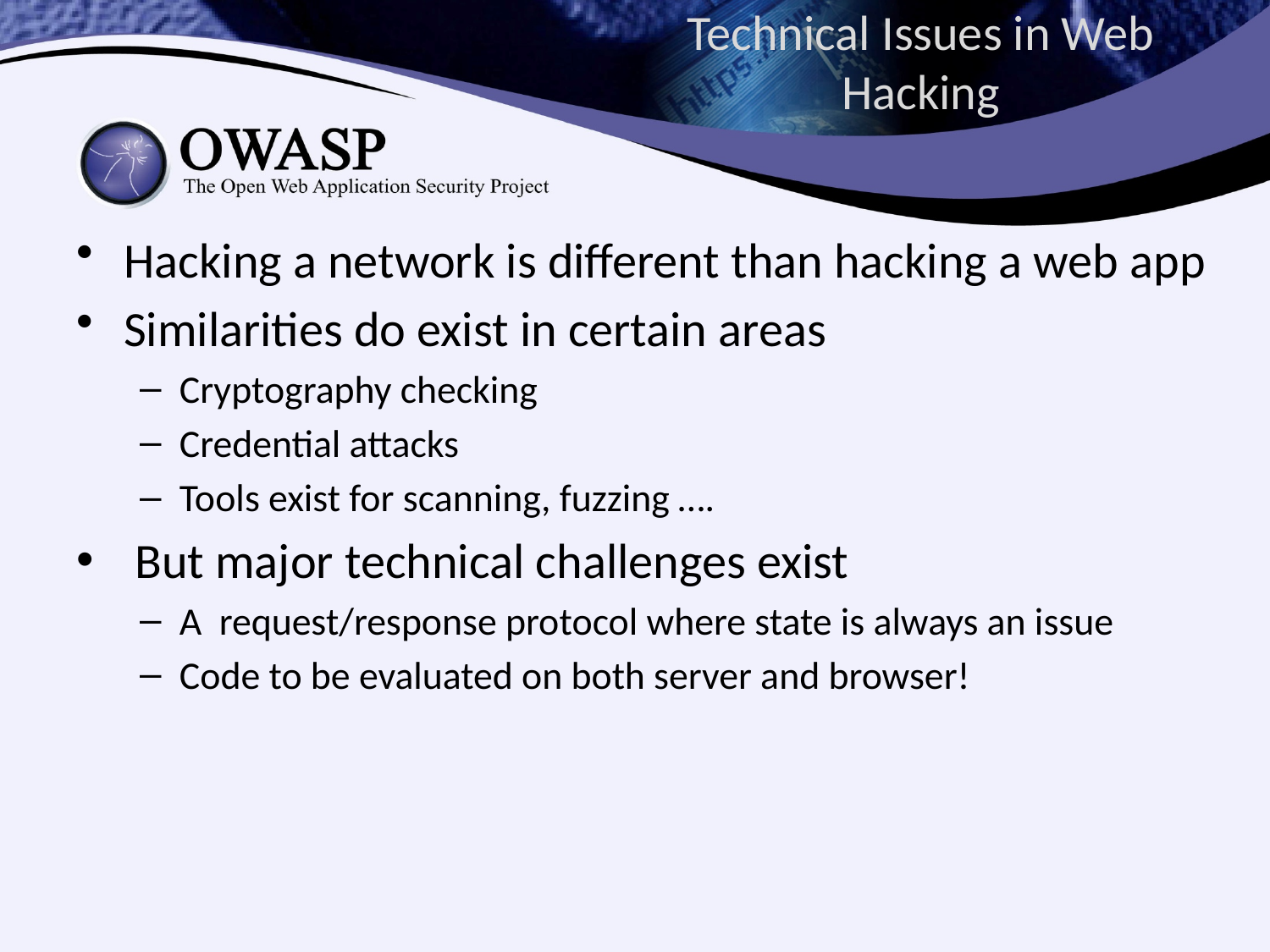

# Technical Issues in Web Hacking
Hacking a network is different than hacking a web app
Similarities do exist in certain areas
Cryptography checking
Credential attacks
Tools exist for scanning, fuzzing ….
 But major technical challenges exist
A  request/response protocol where state is always an issue
Code to be evaluated on both server and browser!